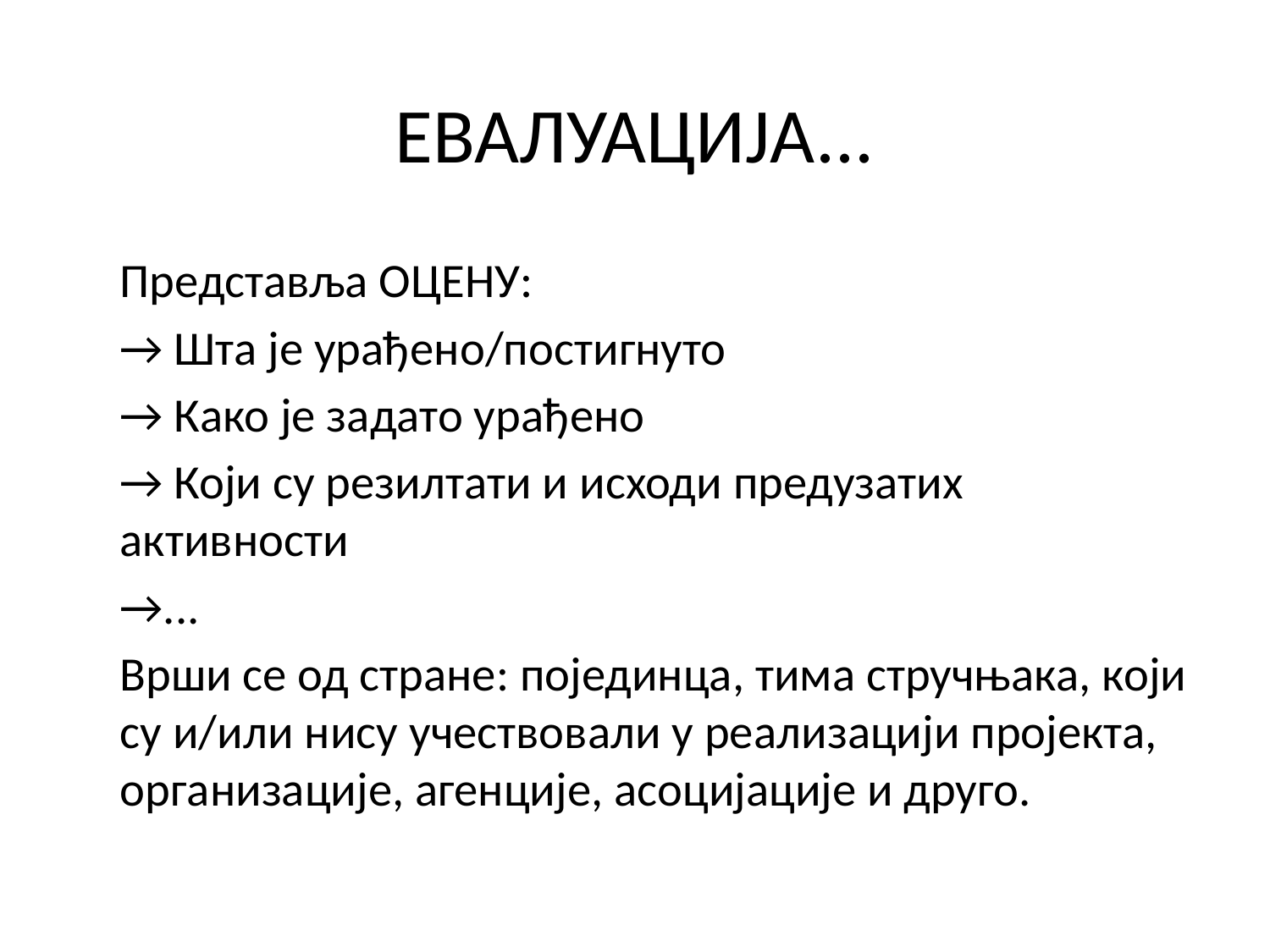

# ЕВАЛУАЦИЈА...
	Представља ОЦЕНУ:
	→ Шта је урађено/постигнуто
	→ Како је задато урађено
	→ Који су резилтати и исходи предузатих активности
	→...
	Врши се од стране: појединца, тима стручњака, који су и/или нису учествовали у реализацији пројекта, организације, агенције, асоцијације и друго.